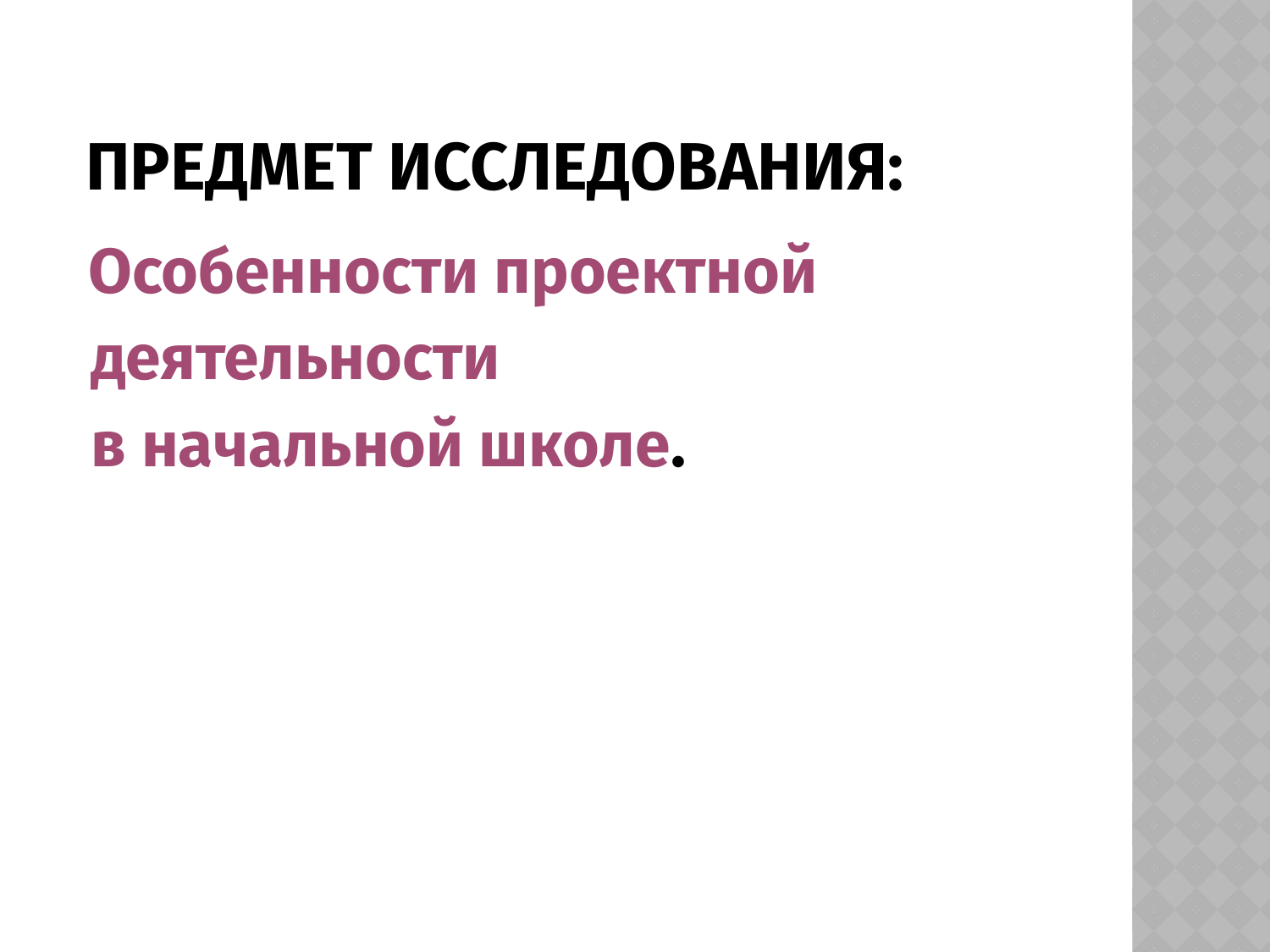

# Предмет исследования:
 Особенности проектной
 деятельности
 в начальной школе.